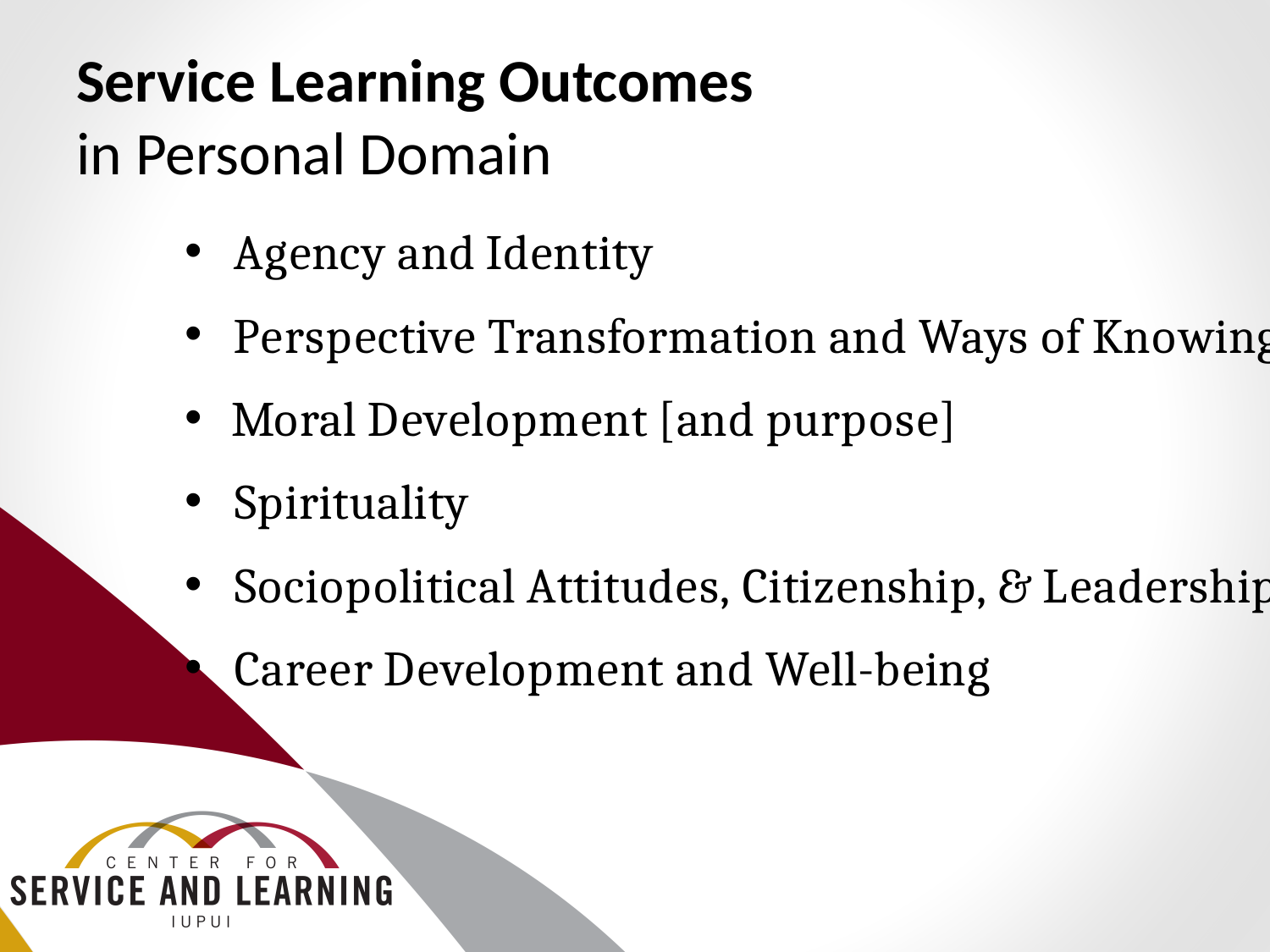

# Service Learning Outcomes in Personal Domain
Agency and Identity
Perspective Transformation and Ways of Knowing
Moral Development [and purpose]
Spirituality
Sociopolitical Attitudes, Citizenship, & Leadership
Career Development and Well-being